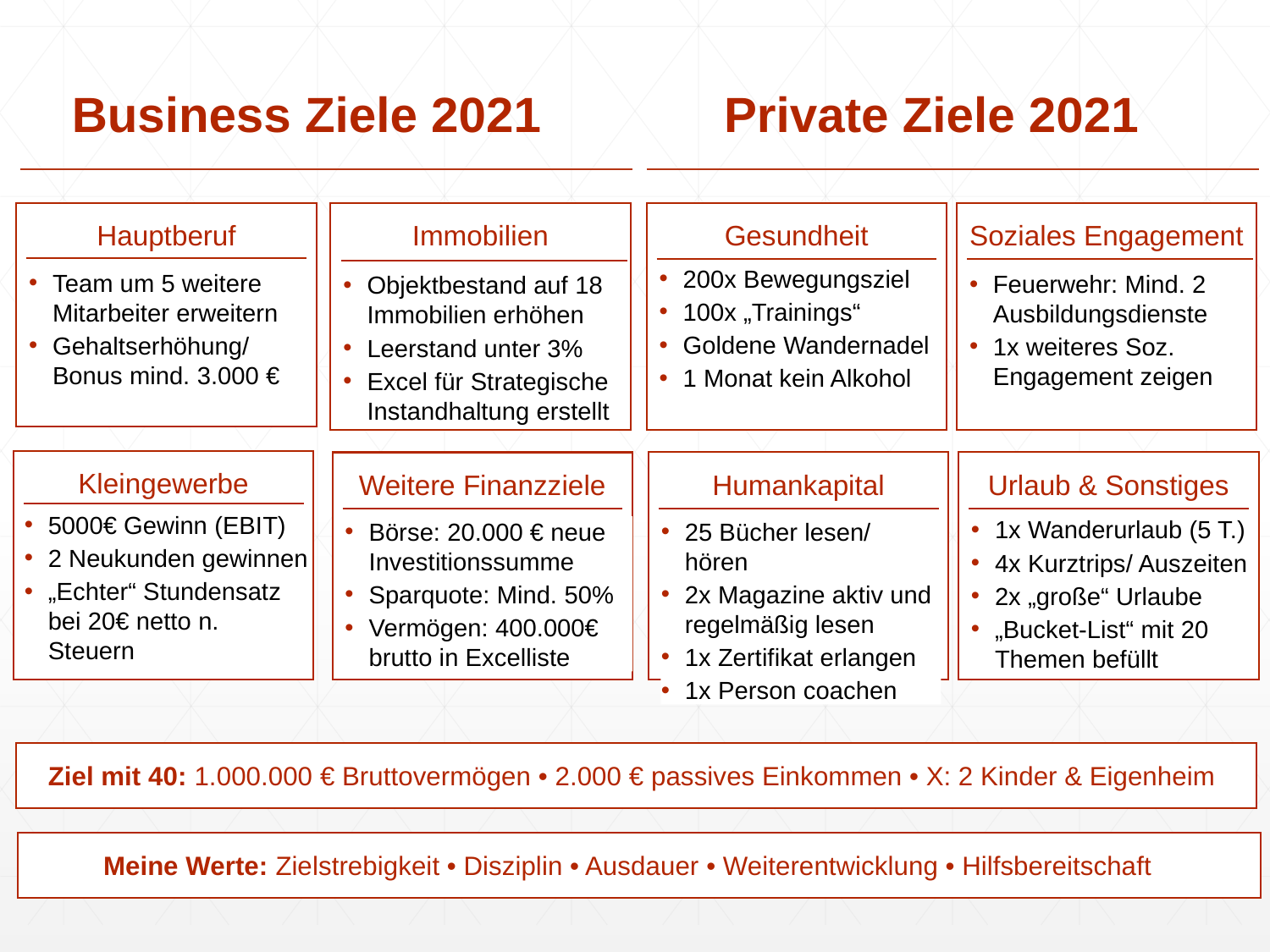

Business Ziele 2021
Private Ziele 2021
Immobilien
Objektbestand auf 18 Immobilien erhöhen
Leerstand unter 3%
Excel für Strategische Instandhaltung erstellt
Gesundheit
200x Bewegungsziel
100x „Trainings“
Goldene Wandernadel
1 Monat kein Alkohol
Soziales Engagement
Feuerwehr: Mind. 2 Ausbildungsdienste
1x weiteres Soz. Engagement zeigen
Hauptberuf
Team um 5 weitere Mitarbeiter erweitern
Gehaltserhöhung/ Bonus mind. 3.000 €
Kleingewerbe
5000€ Gewinn (EBIT)
2 Neukunden gewinnen
„Echter“ Stundensatz bei 20€ netto n. Steuern
Urlaub & Sonstiges
1x Wanderurlaub (5 T.)
4x Kurztrips/ Auszeiten
2x „große“ Urlaube
„Bucket-List“ mit 20 Themen befüllt
Humankapital
25 Bücher lesen/ hören
2x Magazine aktiv und regelmäßig lesen
1x Zertifikat erlangen
1x Person coachen
Weitere Finanzziele
Börse: 20.000 € neue Investitionssumme
Sparquote: Mind. 50%
Vermögen: 400.000€ brutto in Excelliste
Ziel mit 40: 1.000.000 € Bruttovermögen • 2.000 € passives Einkommen • X: 2 Kinder & Eigenheim
Meine Werte: Zielstrebigkeit • Disziplin • Ausdauer • Weiterentwicklung • Hilfsbereitschaft